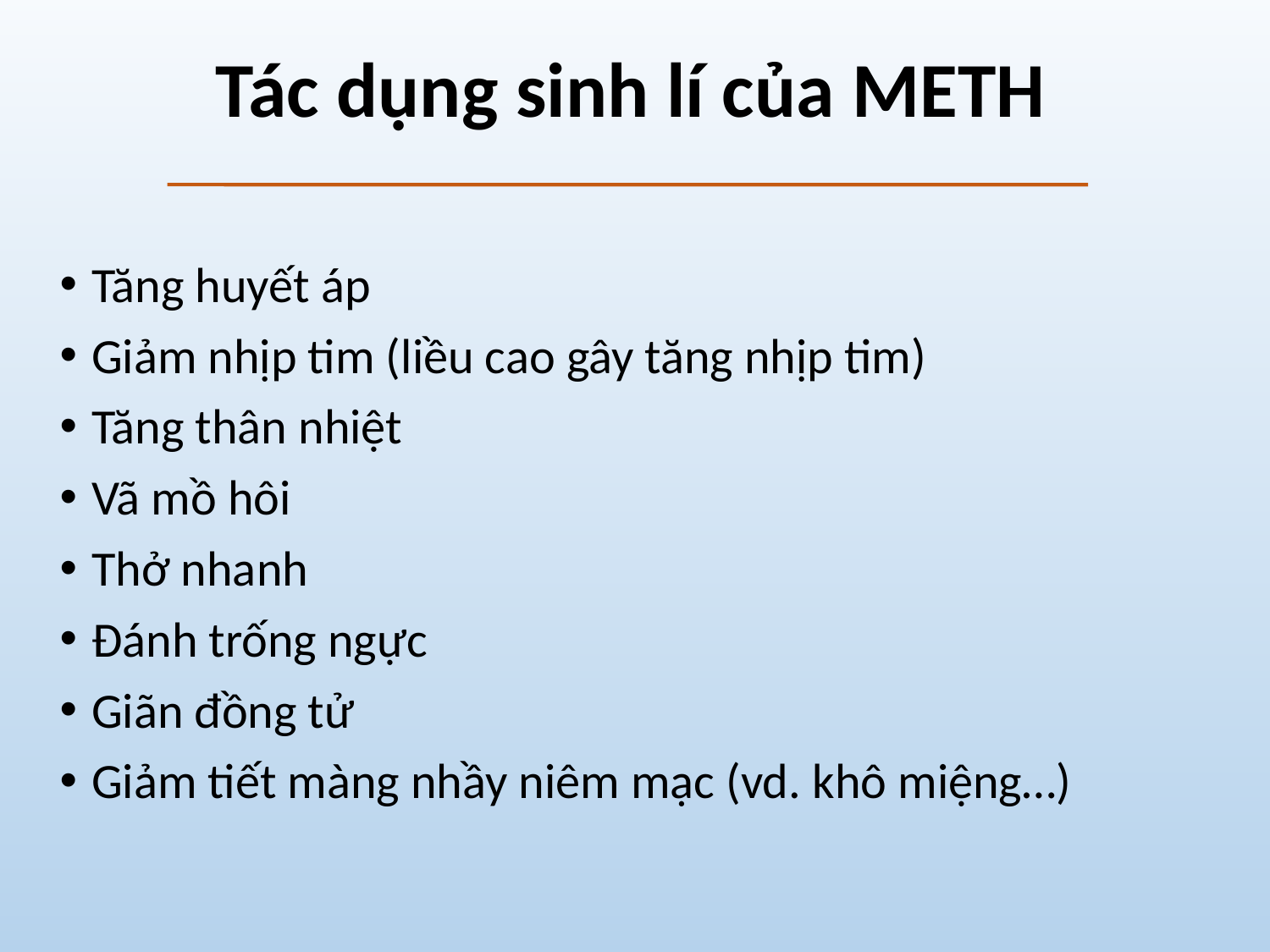

# Tác dụng sinh lí của METH
Tăng huyết áp
Giảm nhịp tim (liều cao gây tăng nhịp tim)
Tăng thân nhiệt
Vã mồ hôi
Thở nhanh
Đánh trống ngực
Giãn đồng tử
Giảm tiết màng nhầy niêm mạc (vd. khô miệng…)